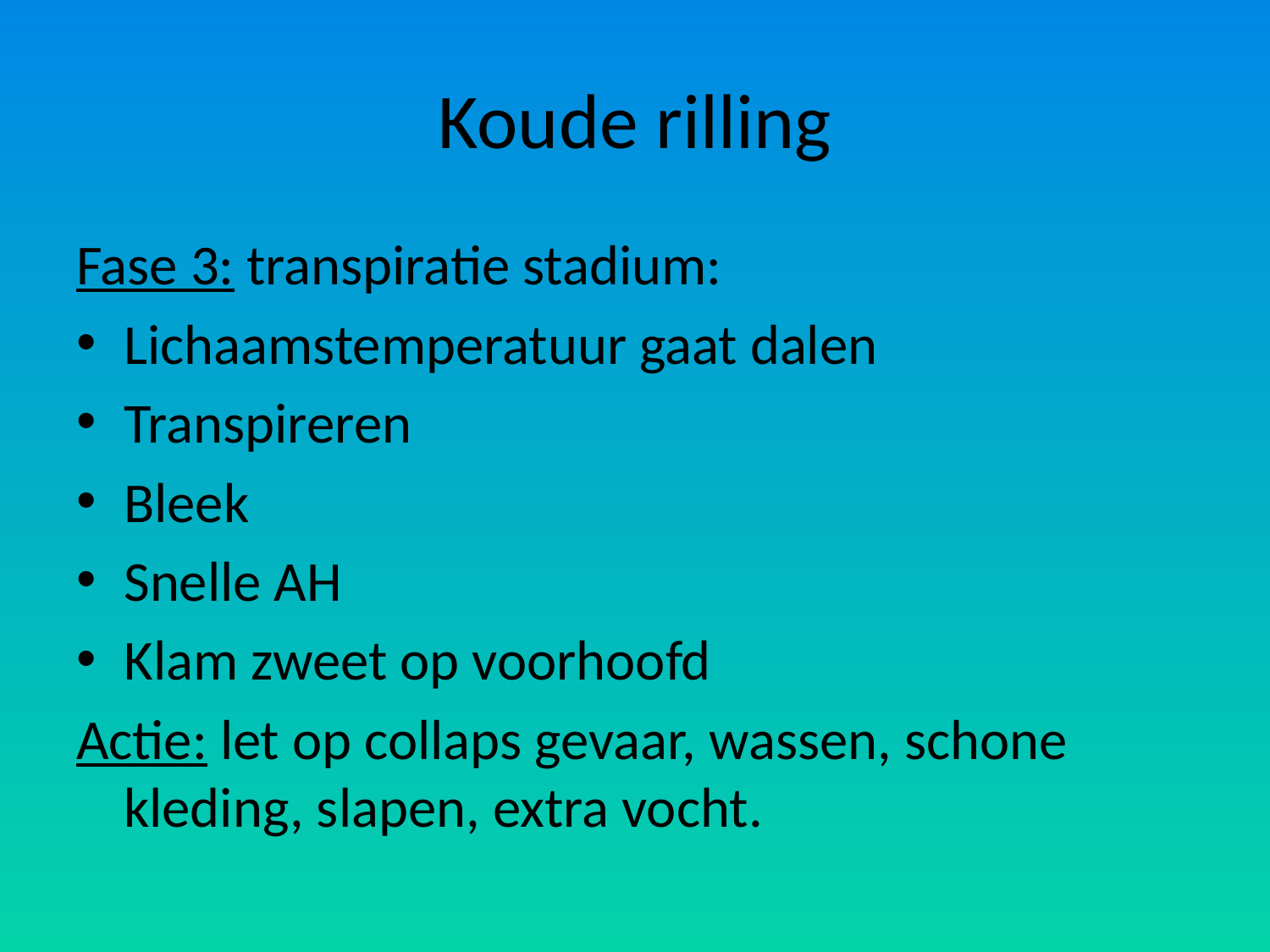

# Koude rilling
Fase 3: transpiratie stadium:
Lichaamstemperatuur gaat dalen
Transpireren
Bleek
Snelle AH
Klam zweet op voorhoofd
Actie: let op collaps gevaar, wassen, schone kleding, slapen, extra vocht.